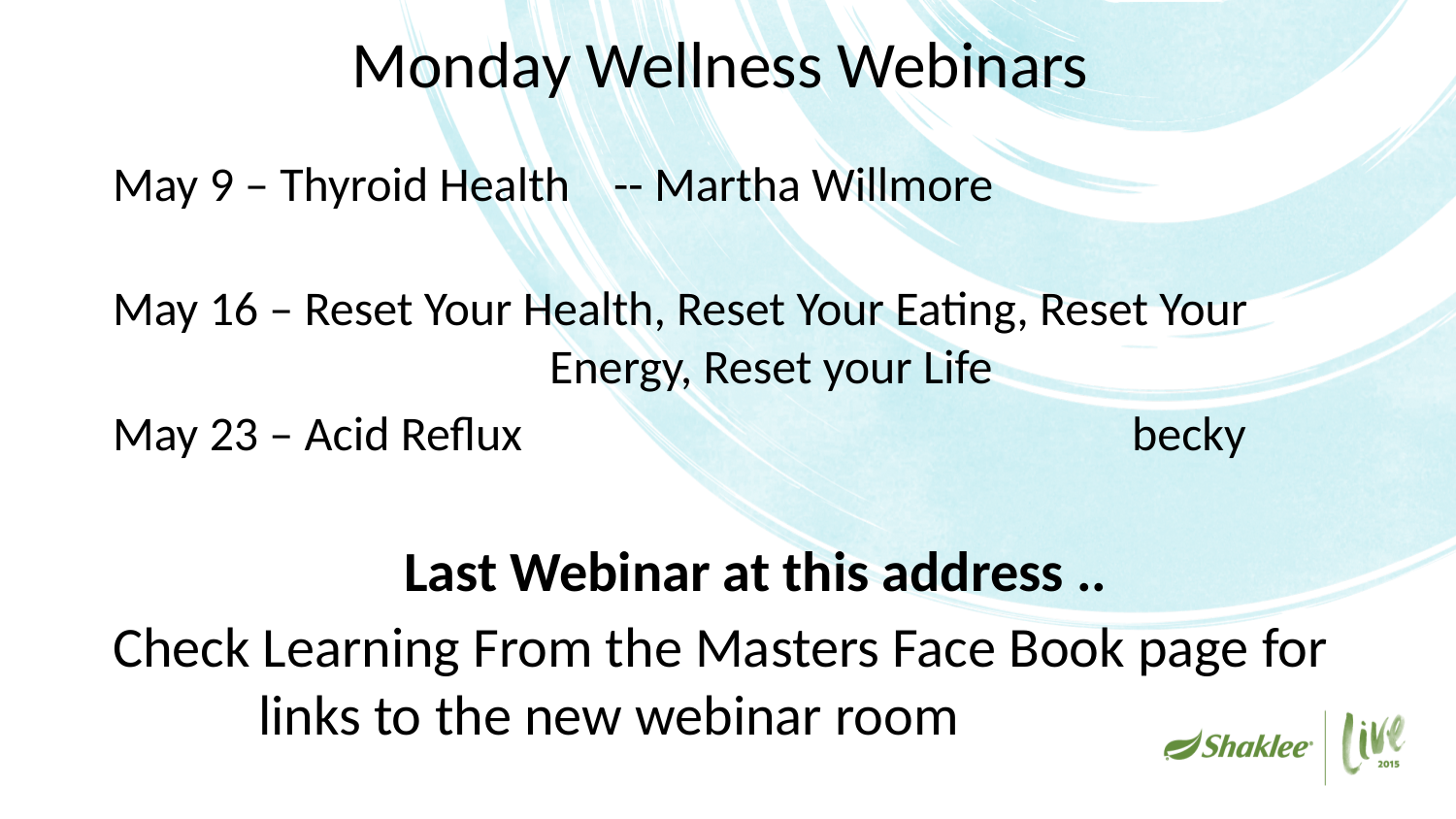

# Monday Wellness Webinars
May 9 – Thyroid Health    -- Martha Willmore
May 16 – Reset Your Health, Reset Your Eating, Reset Your 				Energy, Reset your Life
May 23 – Acid Reflux 					becky

		Last Webinar at this address ..
Check Learning From the Masters Face Book page for 	links to the new webinar room